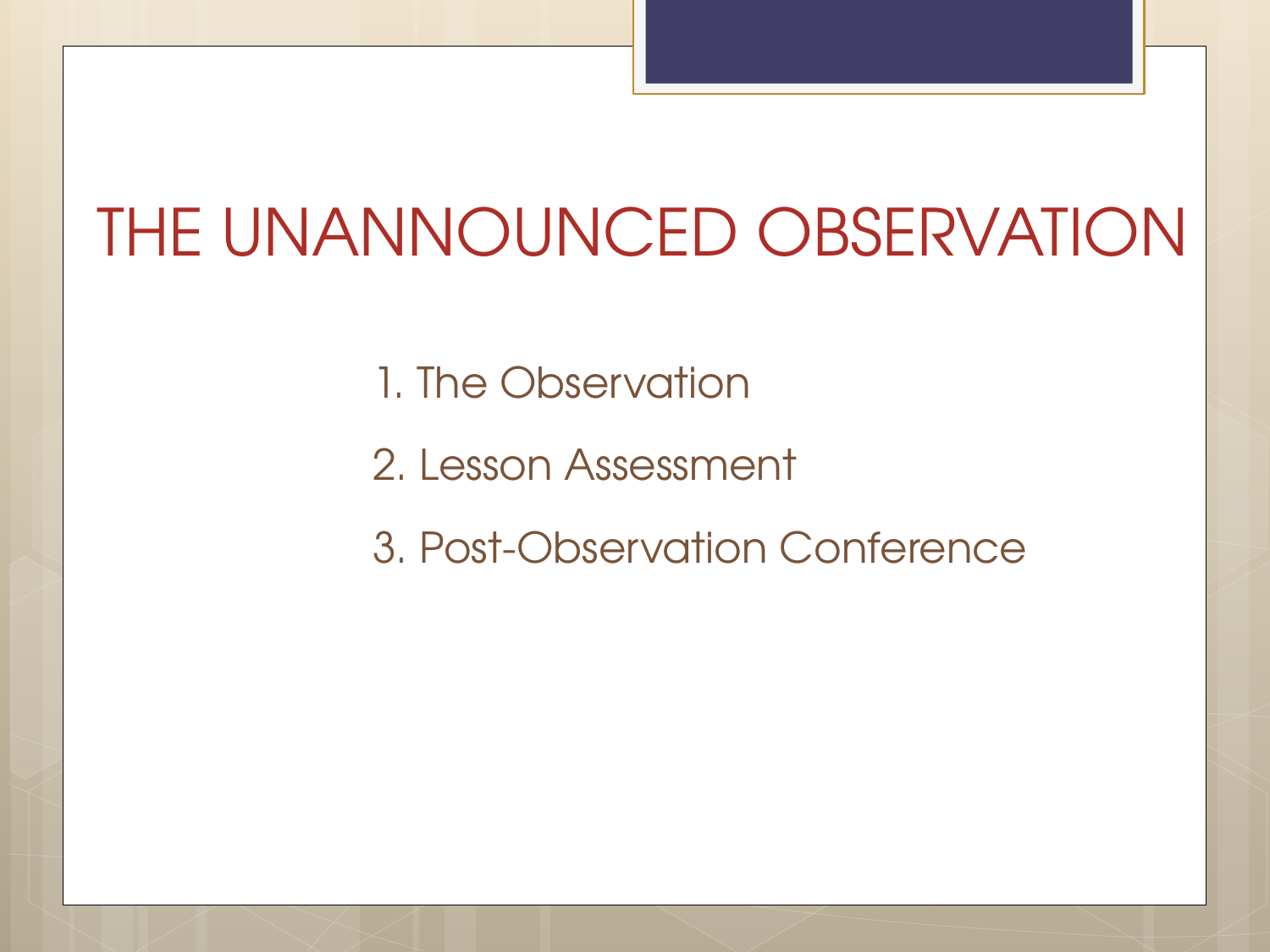

# THE UNANNOUNCED OBSERVATION
1. The Observation
2. Lesson Assessment
3. Post-Observation Conference